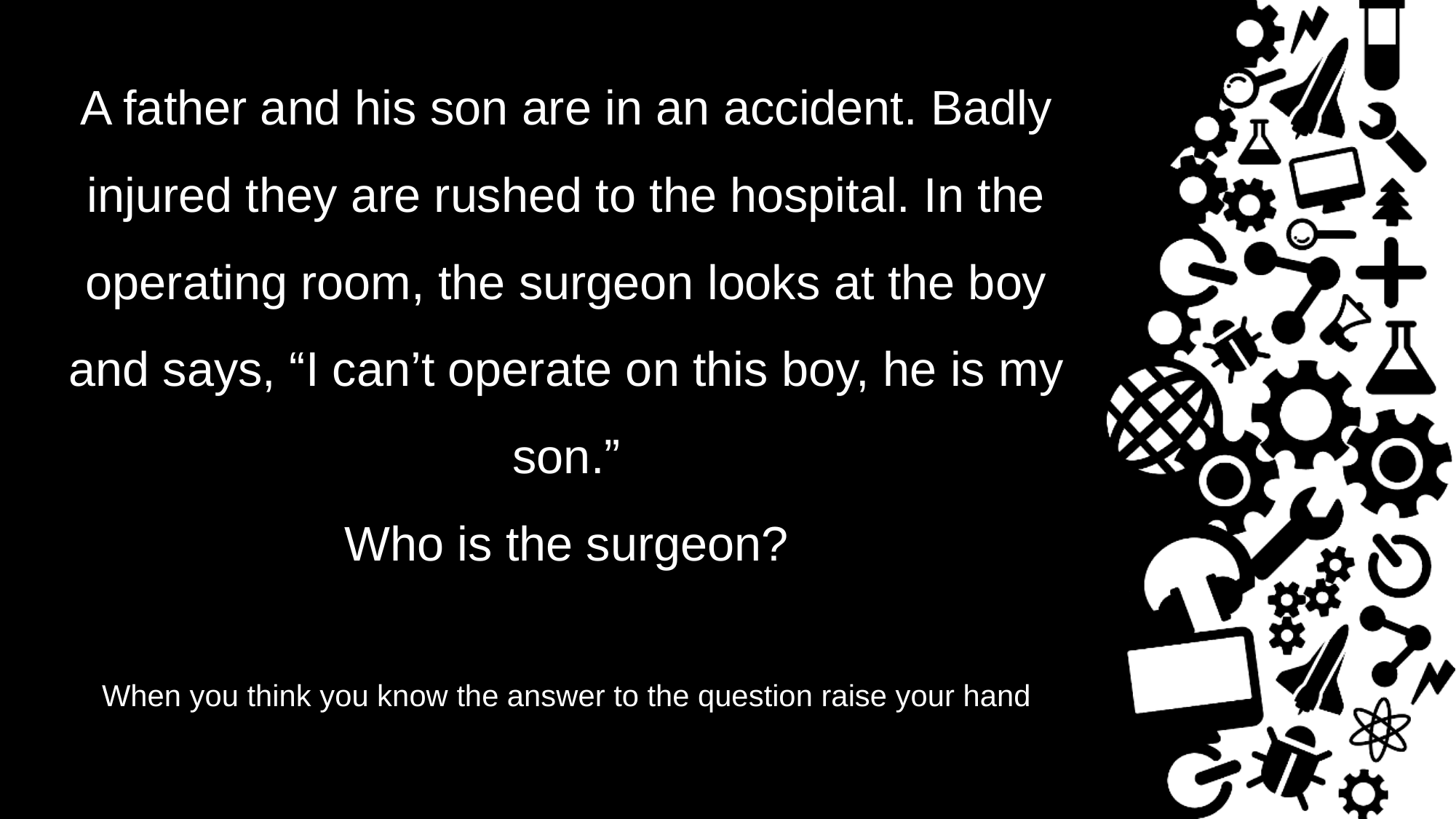

# A father and his son are in an accident. Badly injured they are rushed to the hospital. In the operating room, the surgeon looks at the boy and says, “I can’t operate on this boy, he is my son.” Who is the surgeon? When you think you know the answer to the question raise your hand